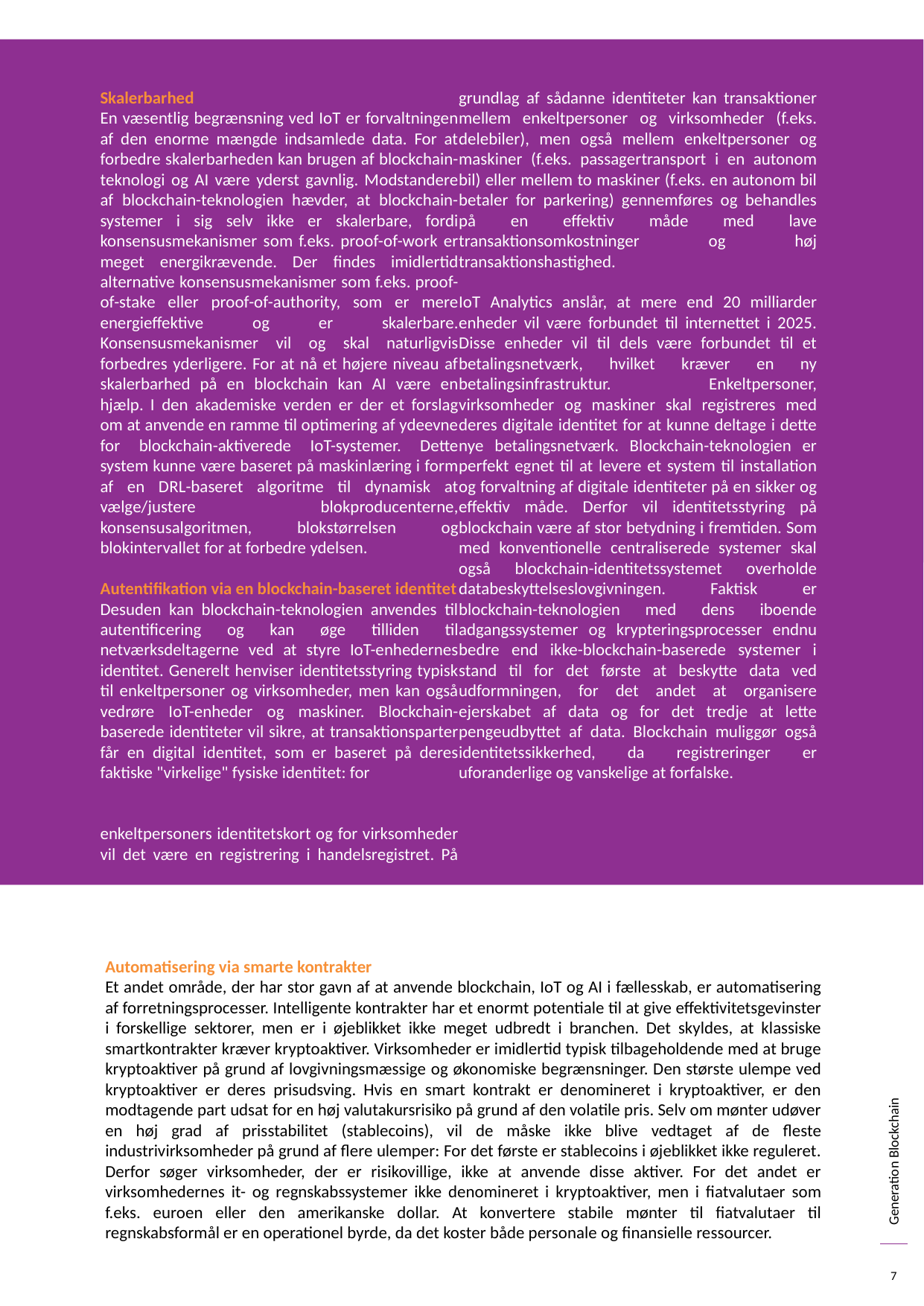

Skalerbarhed
En væsentlig begrænsning ved IoT er forvaltningen af den enorme mængde indsamlede data. For at forbedre skalerbarheden kan brugen af blockchain-teknologi og AI være yderst gavnlig. Modstandere af blockchain-teknologien hævder, at blockchain-systemer i sig selv ikke er skalerbare, fordi konsensusmekanismer som f.eks. proof-of-work er meget energikrævende. Der findes imidlertid alternative konsensusmekanismer som f.eks. proof-of-stake eller proof-of-authority, som er mere energieffektive og er skalerbare. Konsensusmekanismer vil og skal naturligvis forbedres yderligere. For at nå et højere niveau af skalerbarhed på en blockchain kan AI være en hjælp. I den akademiske verden er der et forslag om at anvende en ramme til optimering af ydeevne for blockchain-aktiverede IoT-systemer. Dette system kunne være baseret på maskinlæring i form af en DRL-baseret algoritme til dynamisk at vælge/justere blokproducenterne, konsensusalgoritmen, blokstørrelsen og blokintervallet for at forbedre ydelsen.

Autentifikation via en blockchain-baseret identitet
Desuden kan blockchain-teknologien anvendes til autentificering og kan øge tilliden til netværksdeltagerne ved at styre IoT-enhedernes identitet. Generelt henviser identitetsstyring typisk til enkeltpersoner og virksomheder, men kan også vedrøre IoT-enheder og maskiner. Blockchain-baserede identiteter vil sikre, at transaktionsparter får en digital identitet, som er baseret på deres faktiske "virkelige" fysiske identitet: for

enkeltpersoners identitetskort og for virksomheder vil det være en registrering i handelsregistret. På grundlag af sådanne identiteter kan transaktioner mellem enkeltpersoner og virksomheder (f.eks. delebiler), men også mellem enkeltpersoner og maskiner (f.eks. passagertransport i en autonom bil) eller mellem to maskiner (f.eks. en autonom bil betaler for parkering) gennemføres og behandles på en effektiv måde med lave transaktionsomkostninger og høj transaktionshastighed.

IoT Analytics anslår, at mere end 20 milliarder enheder vil være forbundet til internettet i 2025. Disse enheder vil til dels være forbundet til et betalingsnetværk, hvilket kræver en ny betalingsinfrastruktur. Enkeltpersoner, virksomheder og maskiner skal registreres med deres digitale identitet for at kunne deltage i dette nye betalingsnetværk. Blockchain-teknologien er perfekt egnet til at levere et system til installation og forvaltning af digitale identiteter på en sikker og effektiv måde. Derfor vil identitetsstyring på blockchain være af stor betydning i fremtiden. Som med konventionelle centraliserede systemer skal også blockchain-identitetssystemet overholde databeskyttelseslovgivningen. Faktisk er blockchain-teknologien med dens iboende adgangssystemer og krypteringsprocesser endnu bedre end ikke-blockchain-baserede systemer i stand til for det første at beskytte data ved udformningen, for det andet at organisere ejerskabet af data og for det tredje at lette pengeudbyttet af data. Blockchain muliggør også identitetssikkerhed, da registreringer er uforanderlige og vanskelige at forfalske.

Automatisering via smarte kontrakter
Et andet område, der har stor gavn af at anvende blockchain, IoT og AI i fællesskab, er automatisering af forretningsprocesser. Intelligente kontrakter har et enormt potentiale til at give effektivitetsgevinster i forskellige sektorer, men er i øjeblikket ikke meget udbredt i branchen. Det skyldes, at klassiske smartkontrakter kræver kryptoaktiver. Virksomheder er imidlertid typisk tilbageholdende med at bruge kryptoaktiver på grund af lovgivningsmæssige og økonomiske begrænsninger. Den største ulempe ved kryptoaktiver er deres prisudsving. Hvis en smart kontrakt er denomineret i kryptoaktiver, er den modtagende part udsat for en høj valutakursrisiko på grund af den volatile pris. Selv om mønter udøver en høj grad af prisstabilitet (stablecoins), vil de måske ikke blive vedtaget af de fleste industrivirksomheder på grund af flere ulemper: For det første er stablecoins i øjeblikket ikke reguleret. Derfor søger virksomheder, der er risikovillige, ikke at anvende disse aktiver. For det andet er virksomhedernes it- og regnskabssystemer ikke denomineret i kryptoaktiver, men i fiatvalutaer som f.eks. euroen eller den amerikanske dollar. At konvertere stabile mønter til fiatvalutaer til regnskabsformål er en operationel byrde, da det koster både personale og finansielle ressourcer.
7